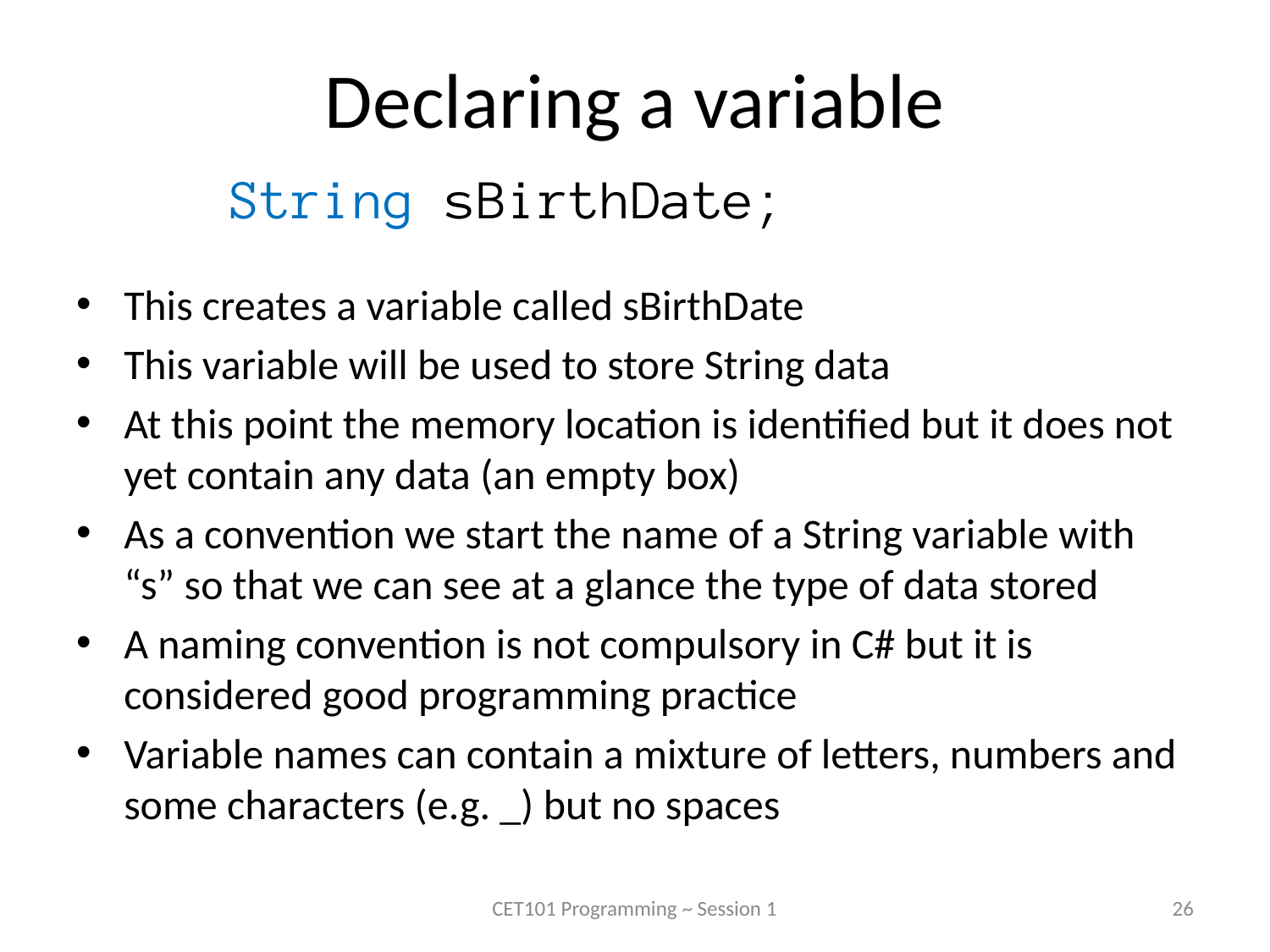

# Declaring a variable
     String sBirthDate;

This creates a variable called sBirthDate
This variable will be used to store String data
At this point the memory location is identified but it does not yet contain any data (an empty box)
As a convention we start the name of a String variable with “s” so that we can see at a glance the type of data stored
A naming convention is not compulsory in C# but it is considered good programming practice
Variable names can contain a mixture of letters, numbers and some characters (e.g. _) but no spaces

CET101 Programming ~ Session 1
26